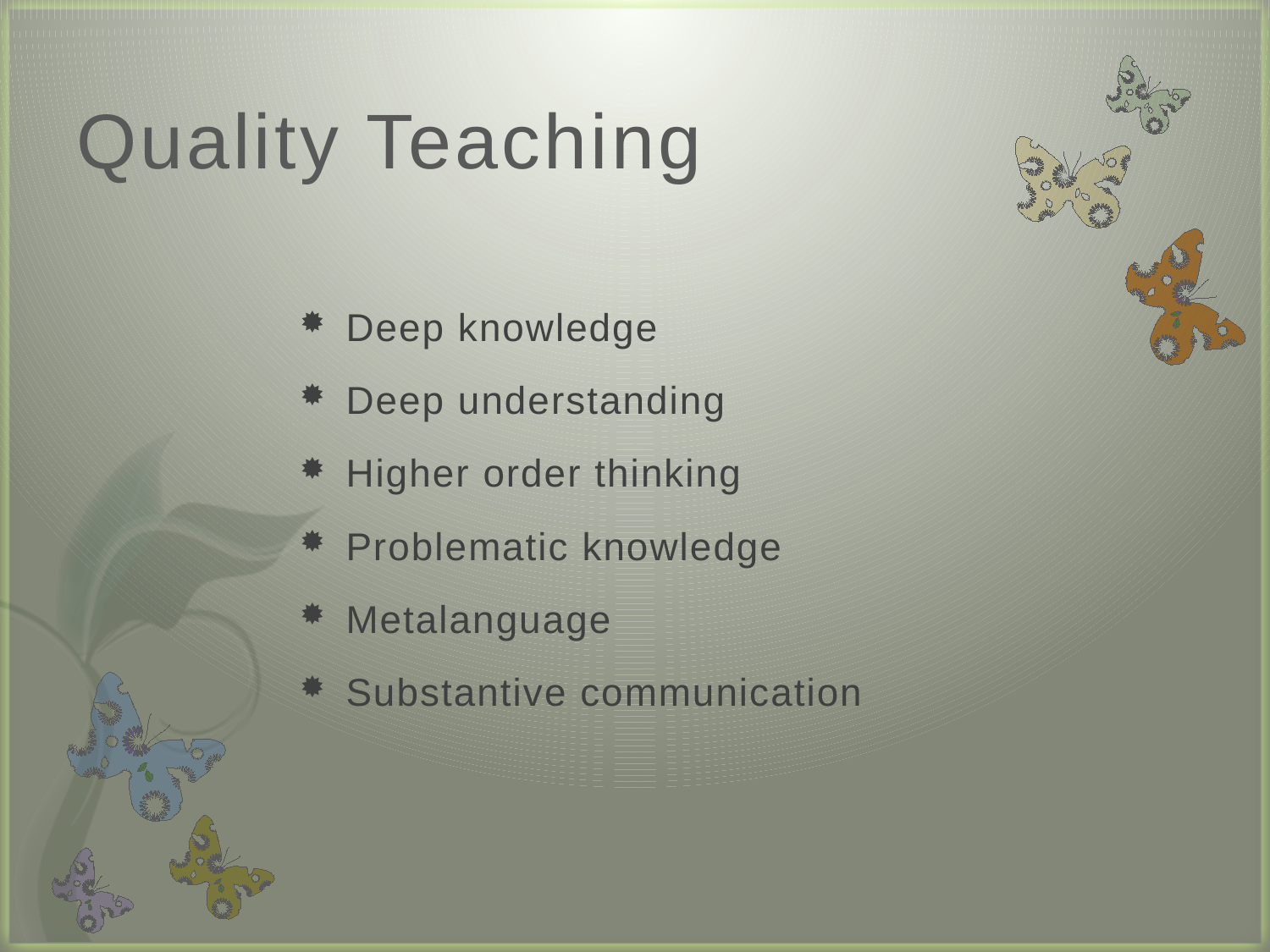

# Quality Teaching
Deep knowledge
Deep understanding
Higher order thinking
Problematic knowledge
Metalanguage
Substantive communication